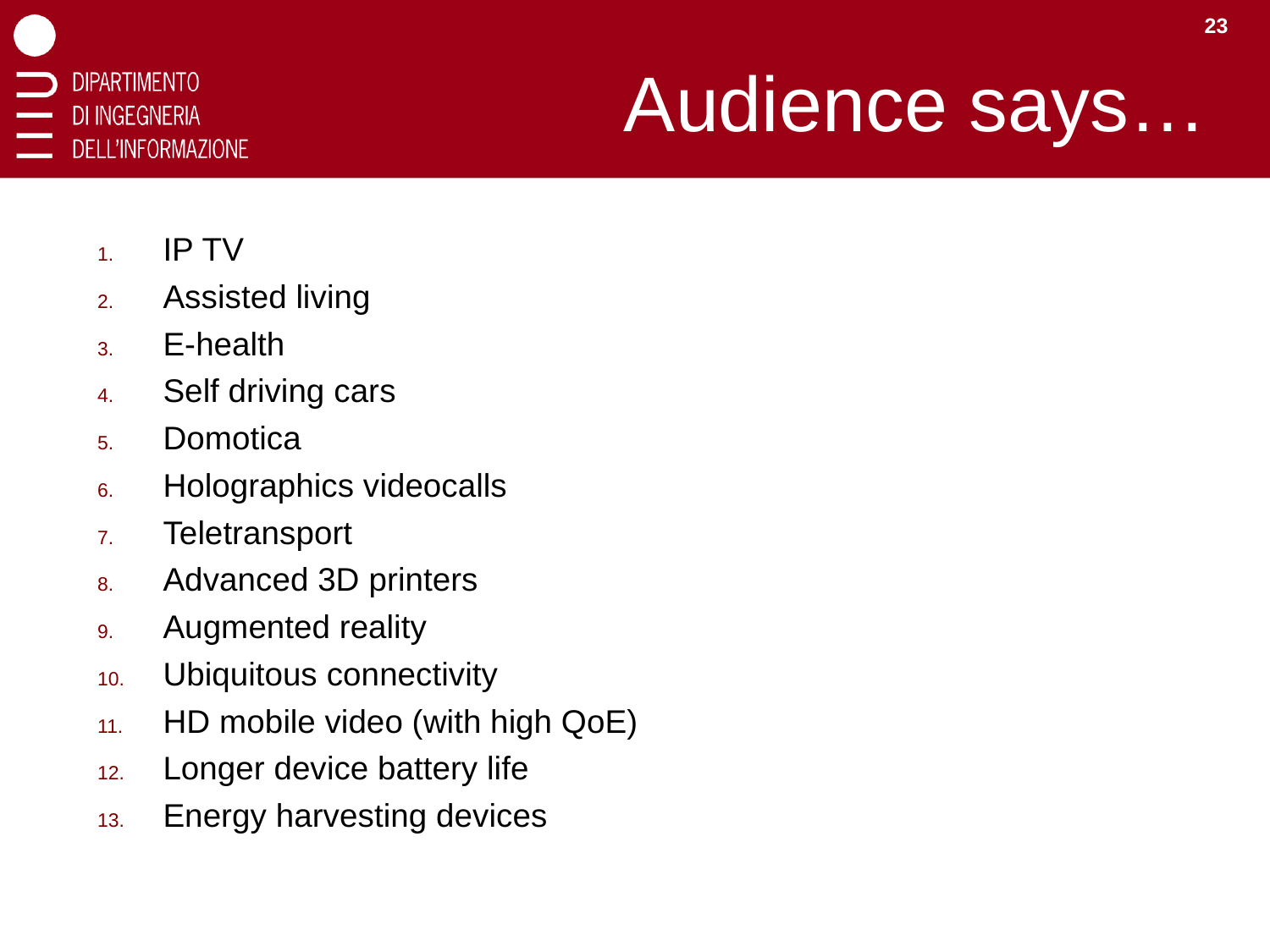

23
# Audience says…
IP TV
Assisted living
E-health
Self driving cars
Domotica
Holographics videocalls
Teletransport
Advanced 3D printers
Augmented reality
Ubiquitous connectivity
HD mobile video (with high QoE)
Longer device battery life
Energy harvesting devices